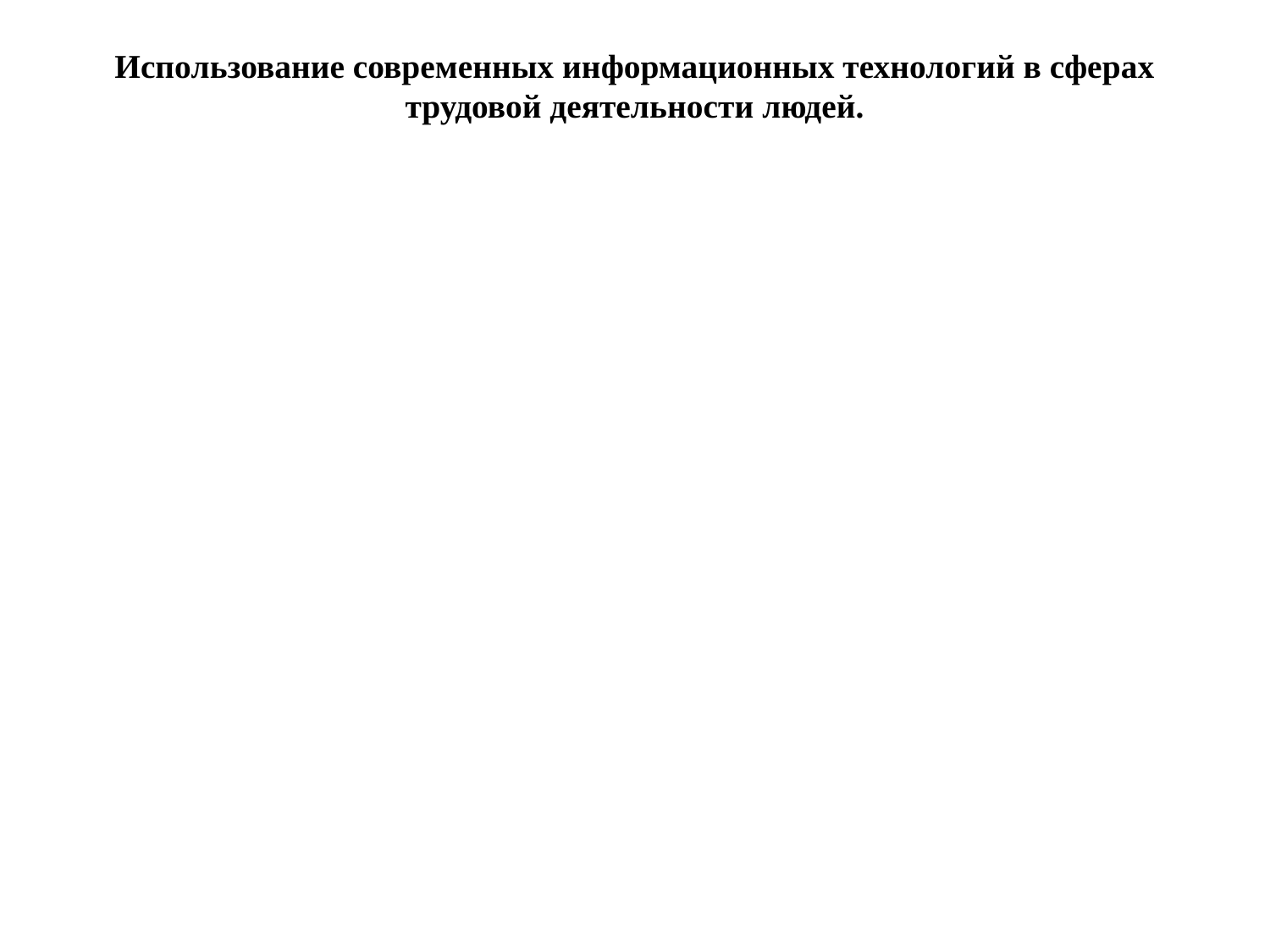

# Использование современных информационных технологий в сферах трудовой деятельности людей.